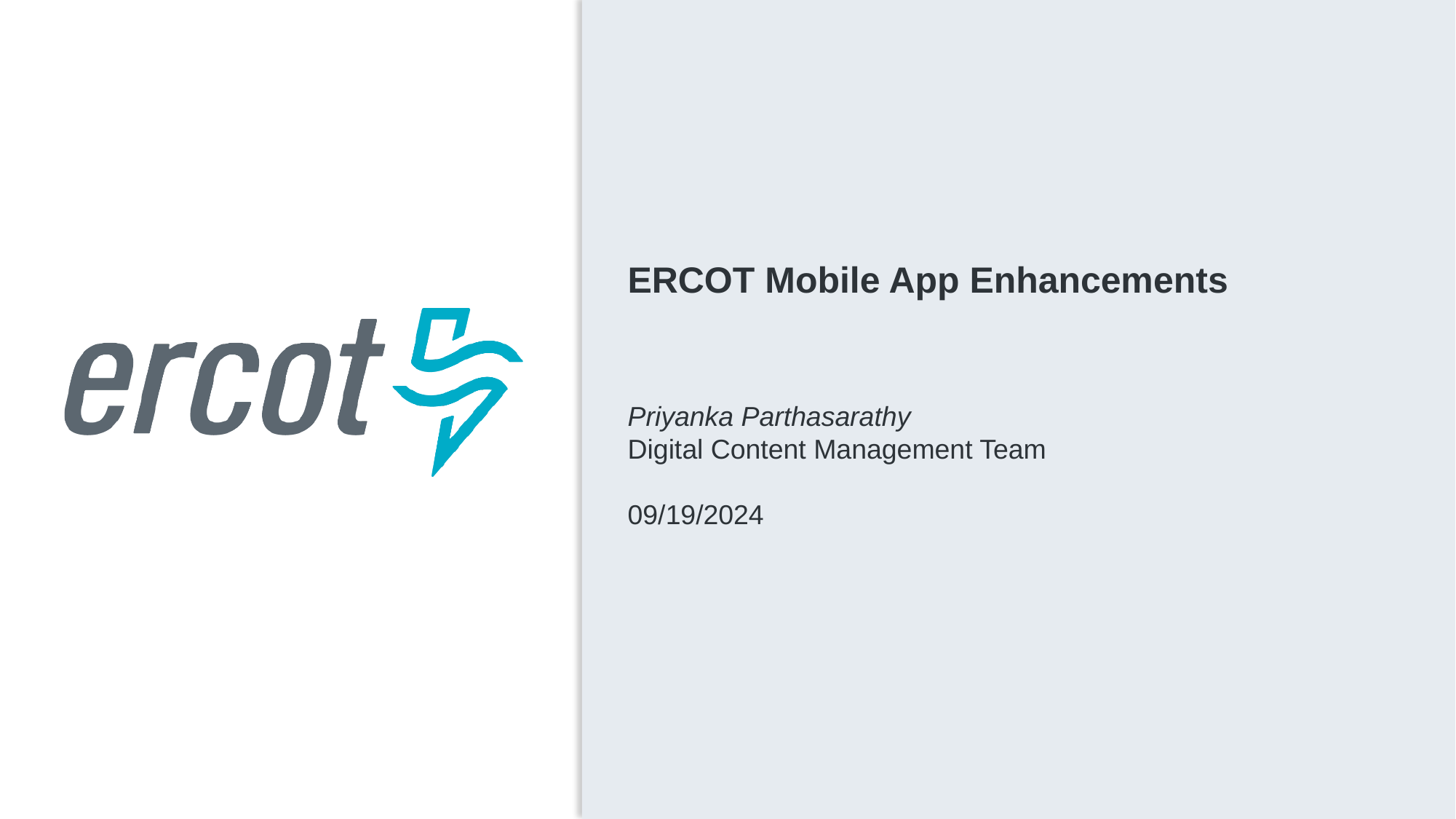

ERCOT Mobile App Enhancements

Priyanka Parthasarathy
Digital Content Management Team

09/19/2024